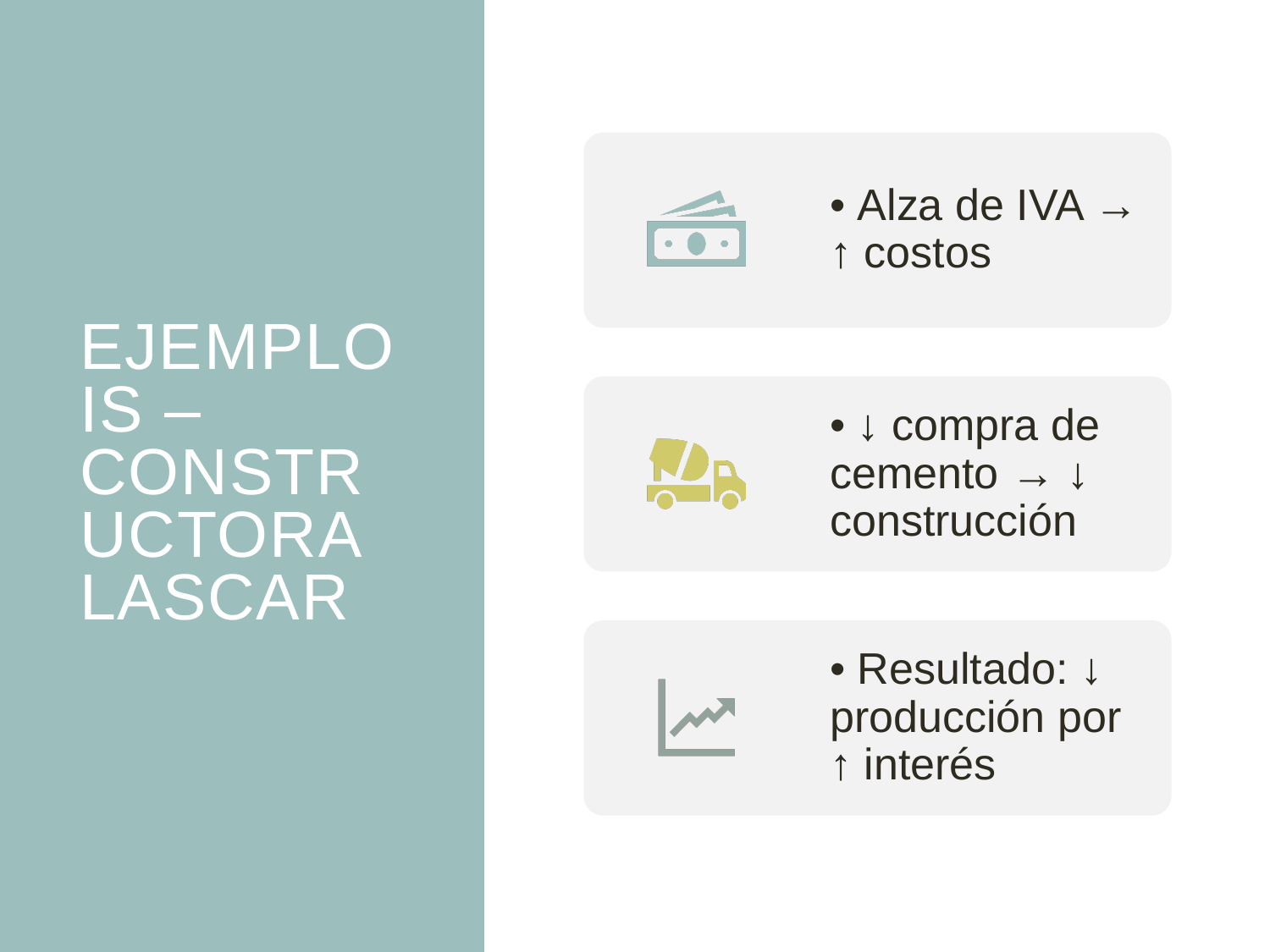

# Ejemplo IS – Constructora Lascar
• Alza de IVA → ↑ costos
• ↓ compra de cemento → ↓ construcción
• Resultado: ↓ producción por ↑ interés